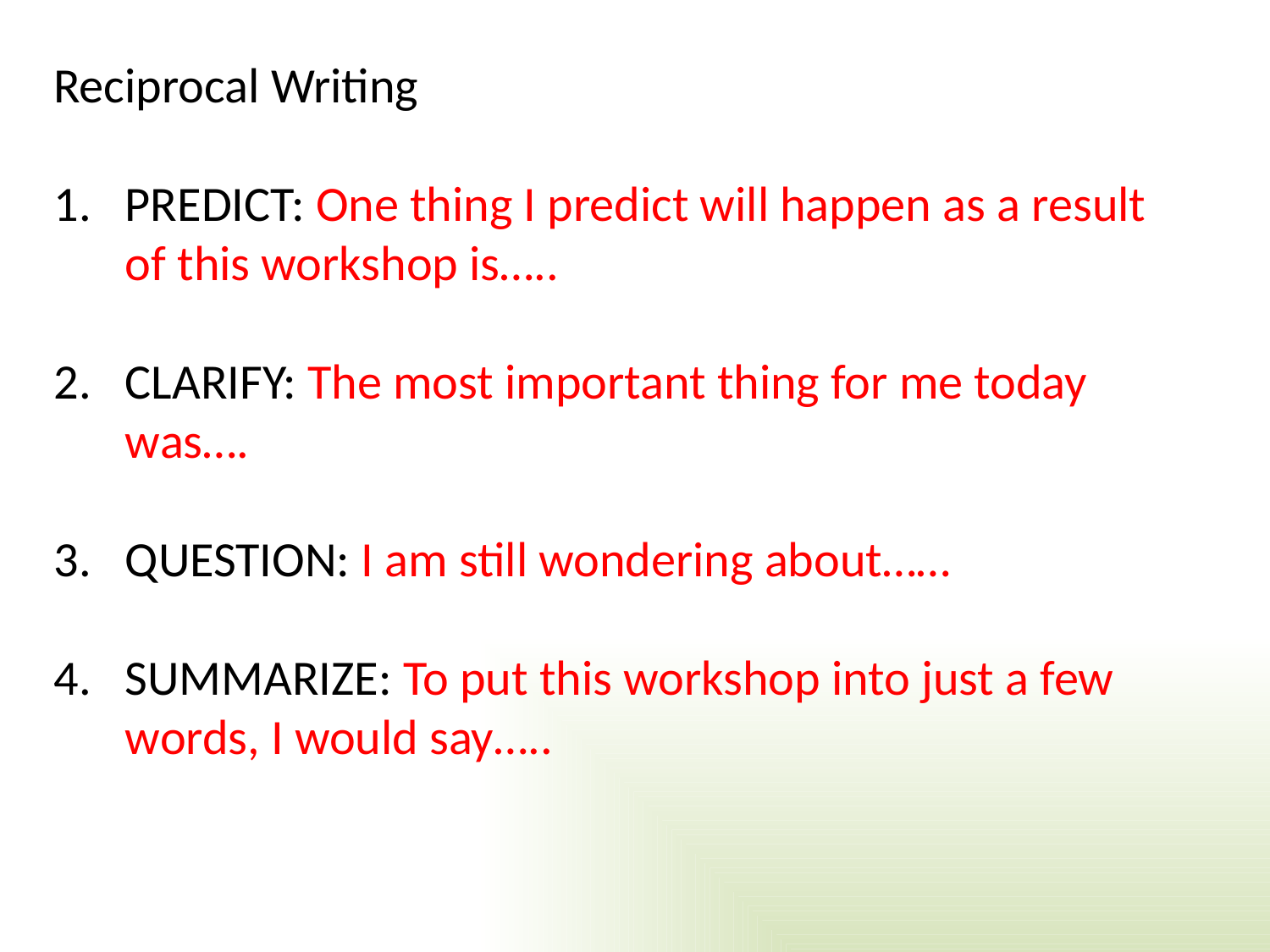

Reciprocal Writing

PREDICT: One thing I predict will happen as a result of this workshop is…..

CLARIFY: The most important thing for me today was….

QUESTION: I am still wondering about……

SUMMARIZE: To put this workshop into just a few words, I would say…..